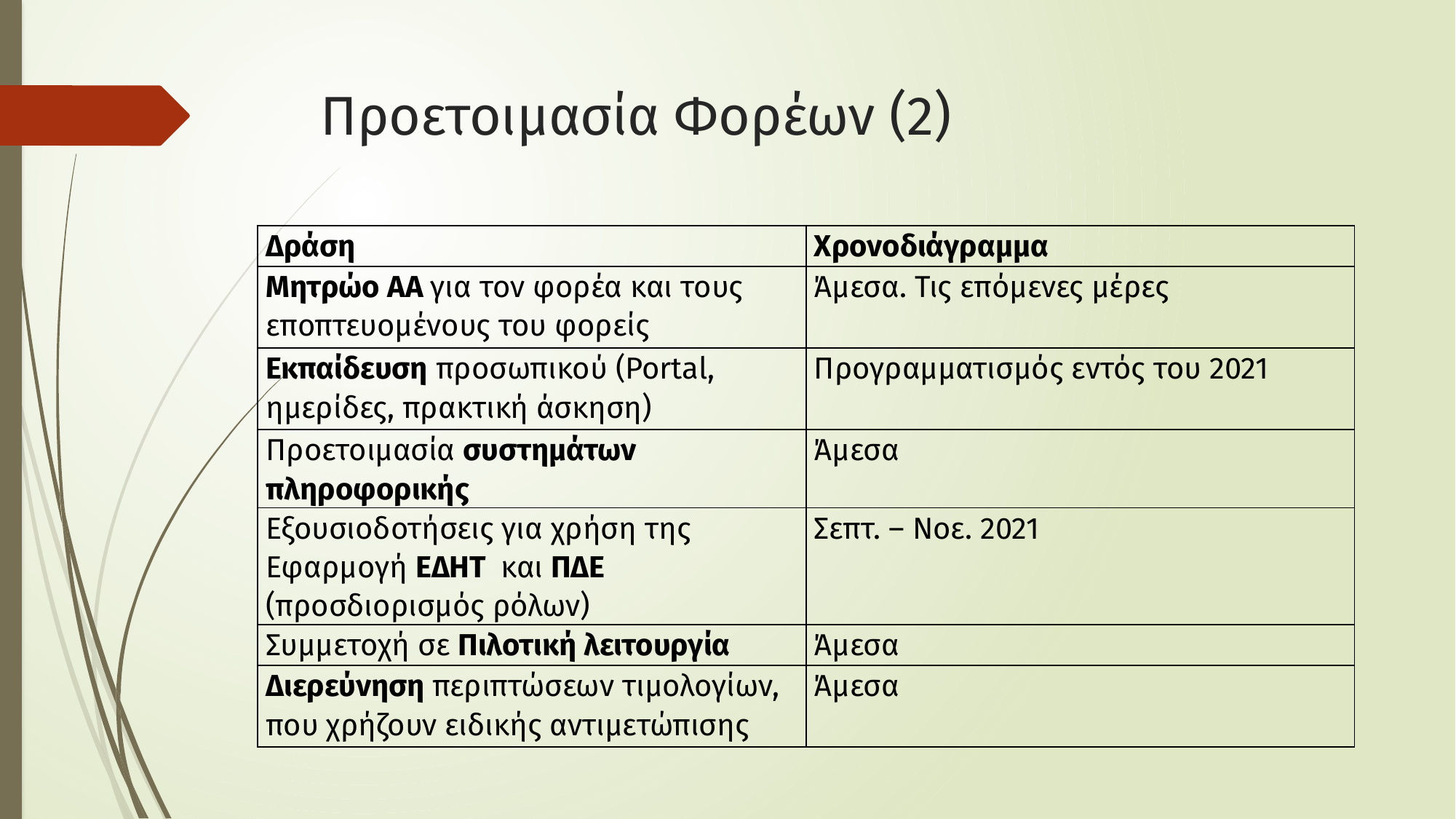

# Προετοιμασία Φορέων (2)
| Δράση | Χρονοδιάγραμμα |
| --- | --- |
| Μητρώο ΑΑ για τον φορέα και τους εποπτευομένους του φορείς | Άμεσα. Τις επόμενες μέρες |
| Εκπαίδευση προσωπικού (Portal, ημερίδες, πρακτική άσκηση) | Προγραμματισμός εντός του 2021 |
| Προετοιμασία συστημάτων πληροφορικής | Άμεσα |
| Εξουσιοδοτήσεις για χρήση της Εφαρμογή ΕΔΗΤ και ΠΔΕ (προσδιορισμός ρόλων) | Σεπτ. – Νοε. 2021 |
| Συμμετοχή σε Πιλοτική λειτουργία | Άμεσα |
| Διερεύνηση περιπτώσεων τιμολογίων, που χρήζουν ειδικής αντιμετώπισης | Άμεσα |